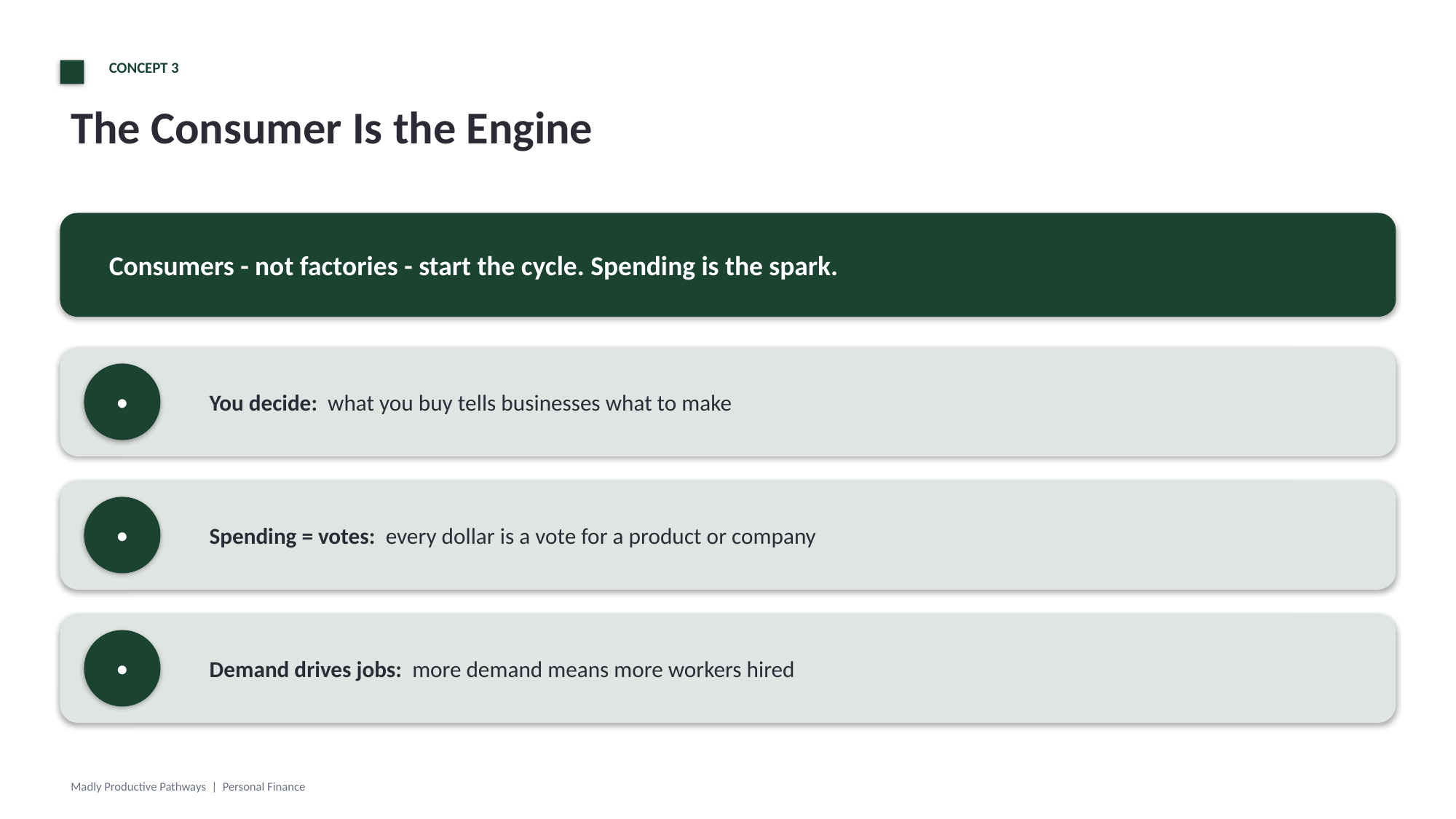

CONCEPT 3

The Consumer Is the Engine

Consumers - not factories - start the cycle. Spending is the spark.

You decide:  what you buy tells businesses what to make

•

Spending = votes:  every dollar is a vote for a product or company

•

Demand drives jobs:  more demand means more workers hired

•
Madly Productive Pathways  |  Personal Finance